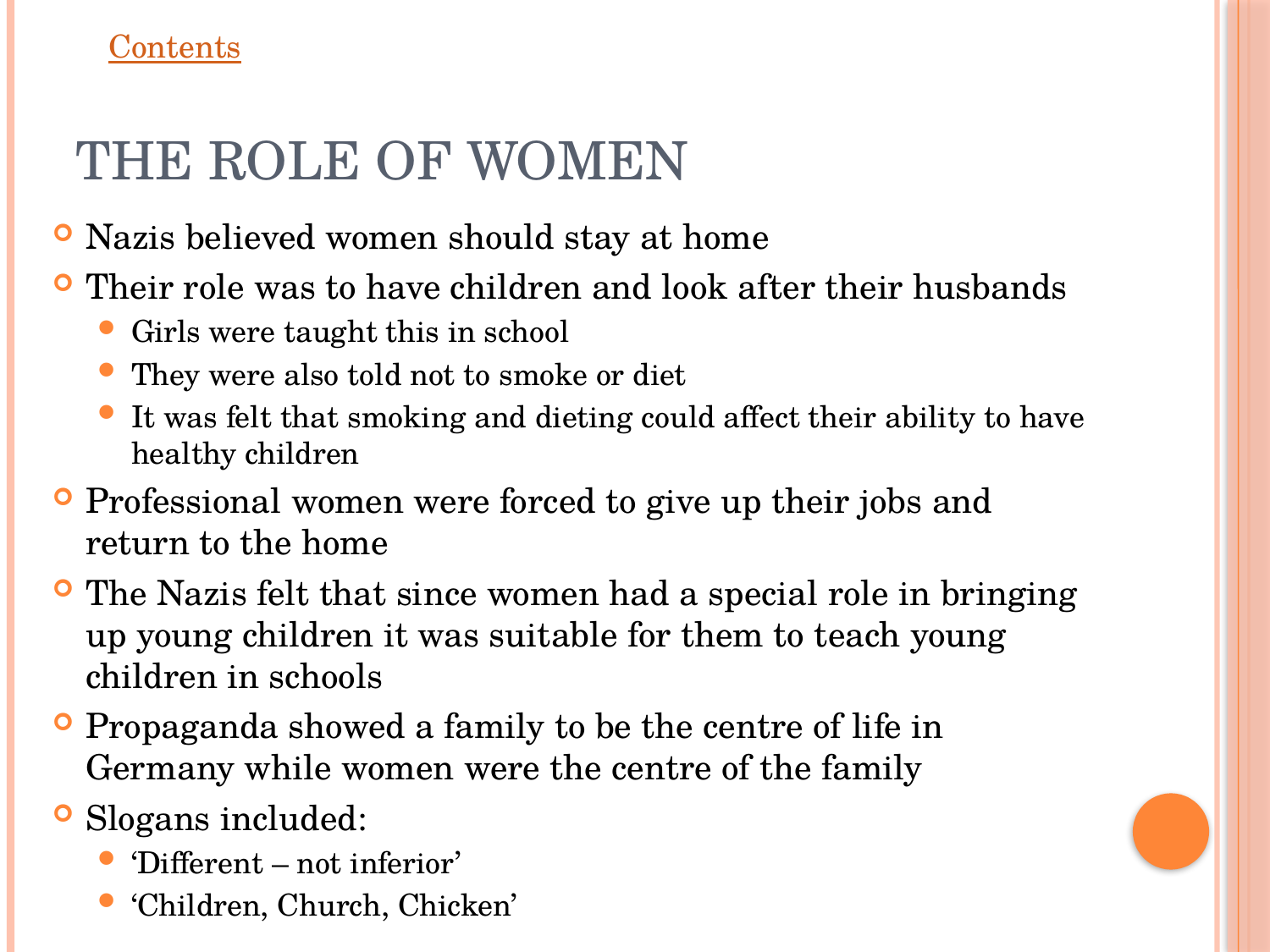

# The Role of Women
Nazis believed women should stay at home
Their role was to have children and look after their husbands
Girls were taught this in school
They were also told not to smoke or diet
It was felt that smoking and dieting could affect their ability to have healthy children
Professional women were forced to give up their jobs and return to the home
The Nazis felt that since women had a special role in bringing up young children it was suitable for them to teach young children in schools
Propaganda showed a family to be the centre of life in Germany while women were the centre of the family
Slogans included:
‘Different – not inferior’
‘Children, Church, Chicken’